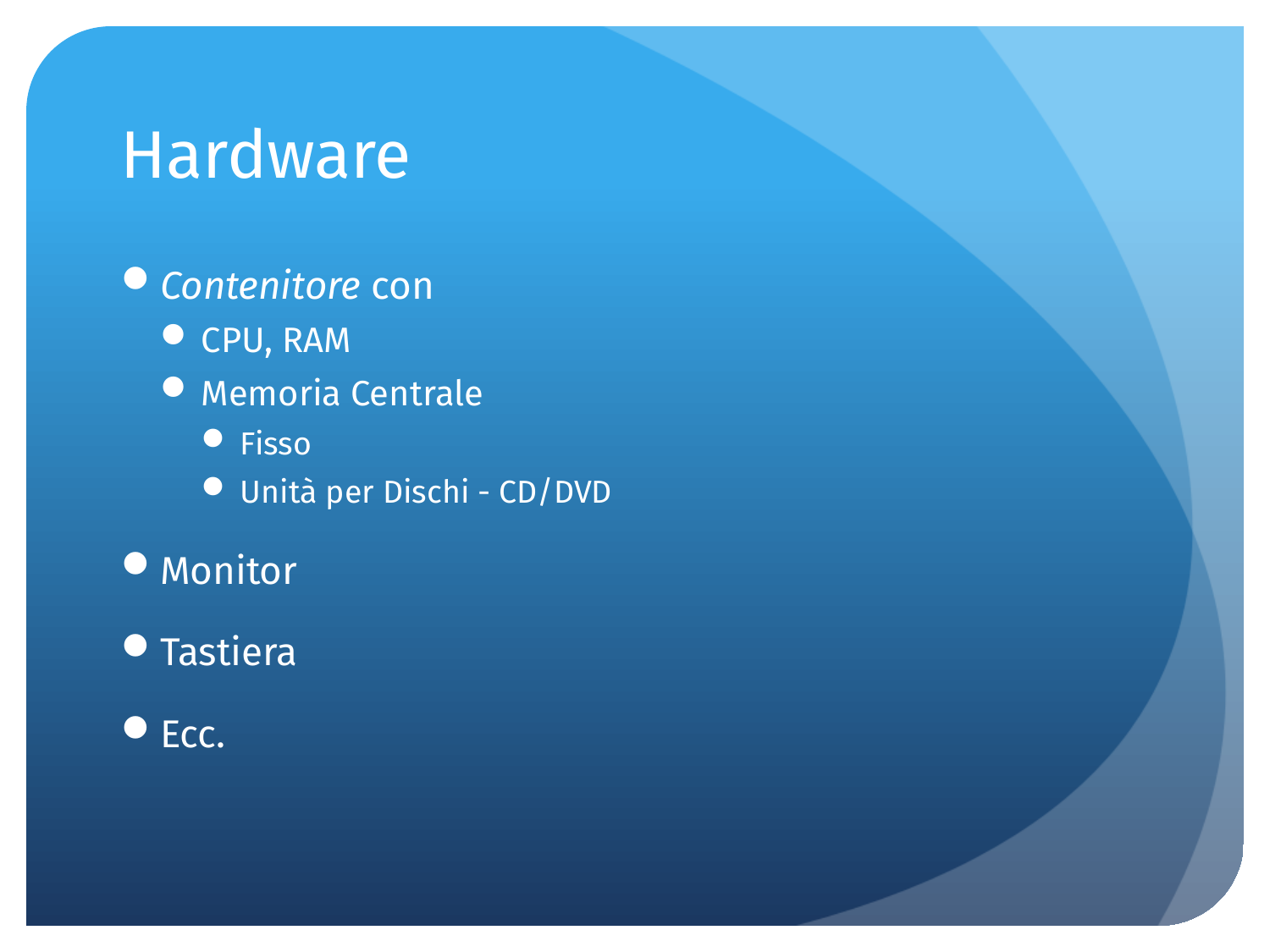

# Hardware
Contenitore con
CPU, RAM
Memoria Centrale
Fisso
Unità per Dischi - CD/DVD
Monitor
Tastiera
Ecc.